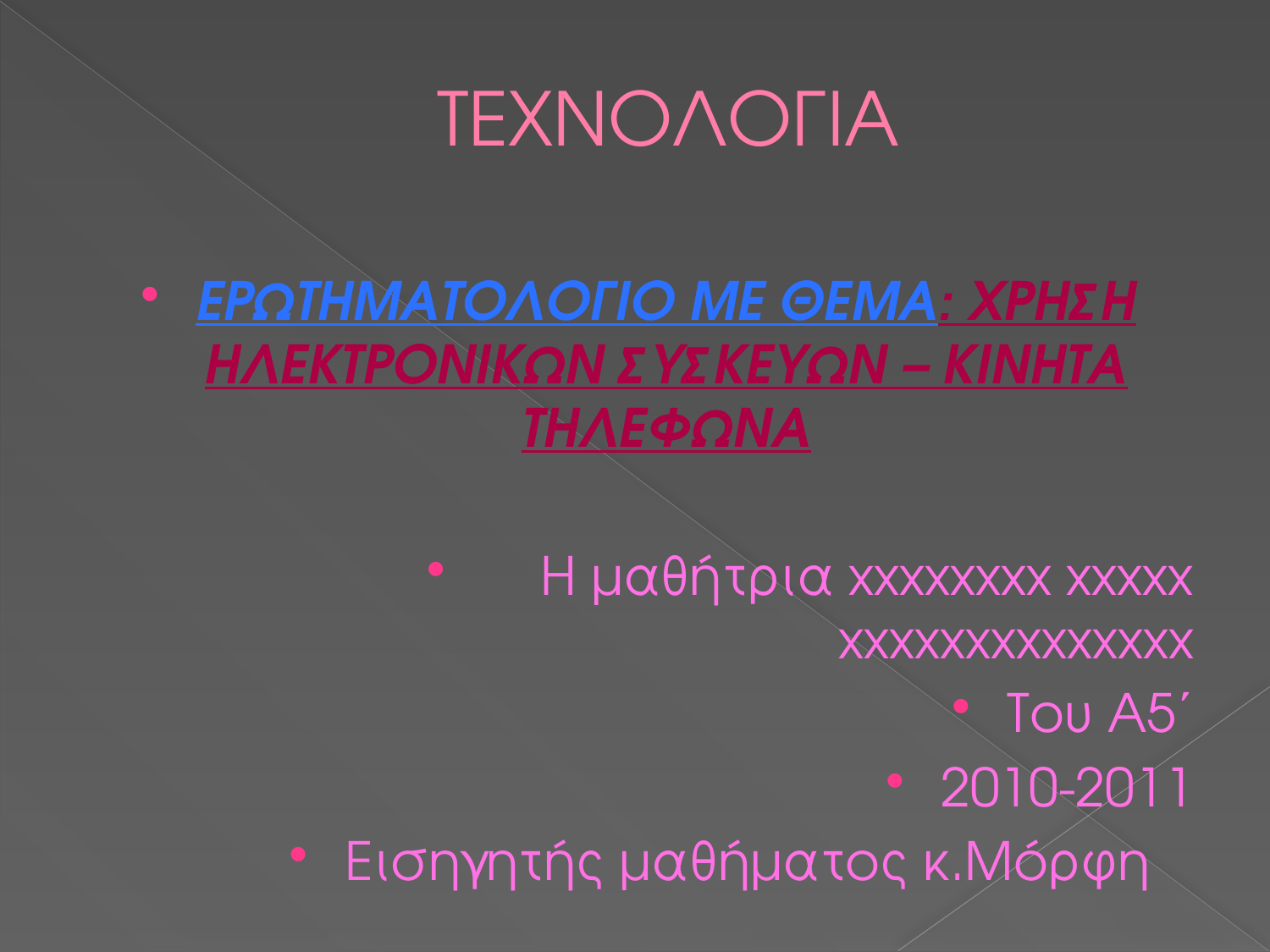

# ΤΕΧΝΟΛΟΓΙΑ
ΕΡΩΤΗΜΑΤΟΛΟΓΙΟ ΜΕ ΘΕΜΑ: ΧΡΗΣΗ ΗΛΕΚΤΡΟΝΙΚΩΝ ΣΥΣΚΕΥΩΝ – ΚΙΝΗΤΑ ΤΗΛΕΦΩΝΑ

    Η μαθήτρια xxxxxxxx xxxxx xxxxxxxxxxxxxx
Του Α5΄
2010-2011
Εισηγητής μαθήματος κ.Μόρφη